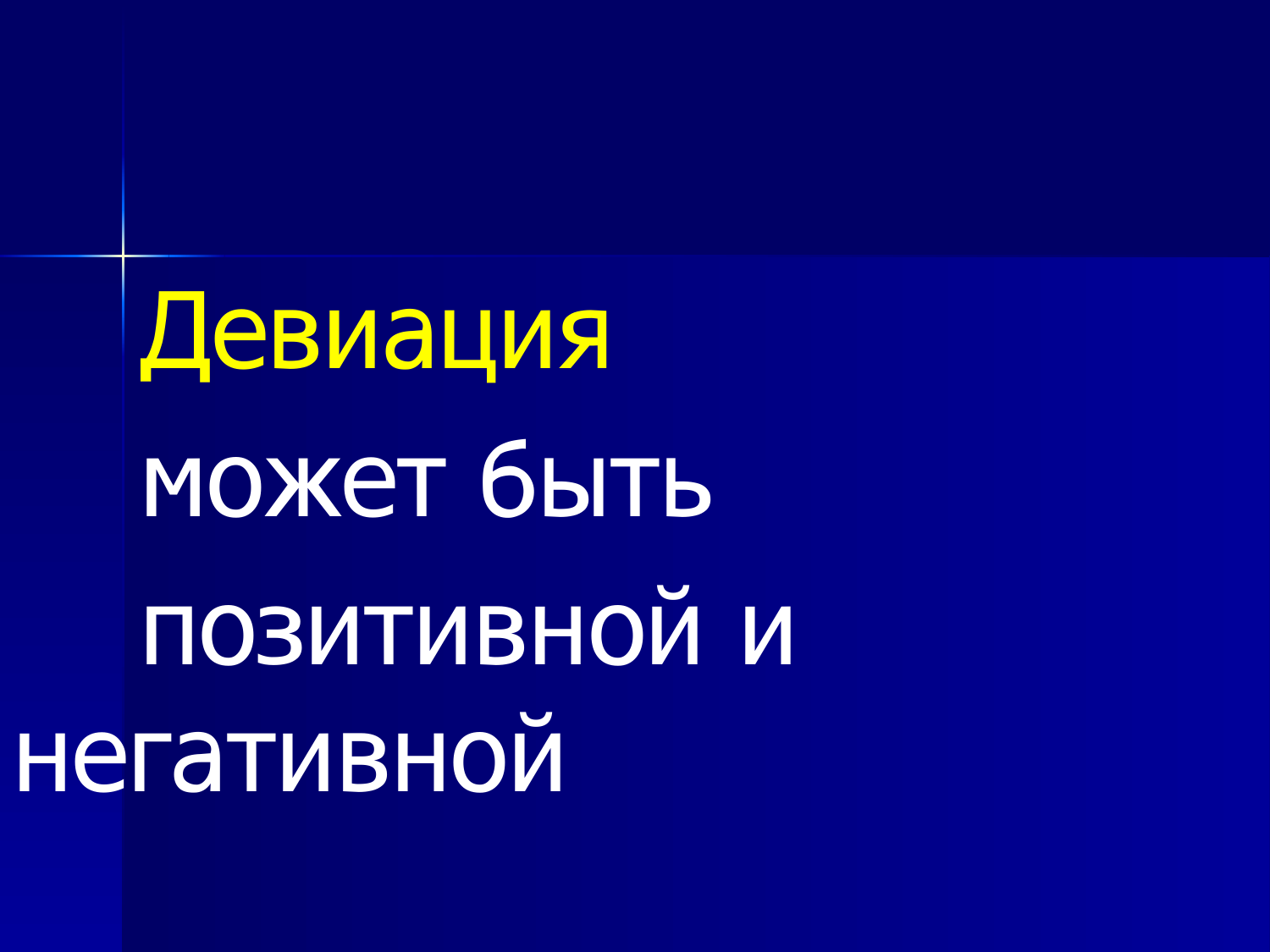

#
	Девиация
	может быть
	позитивной и 	негативной